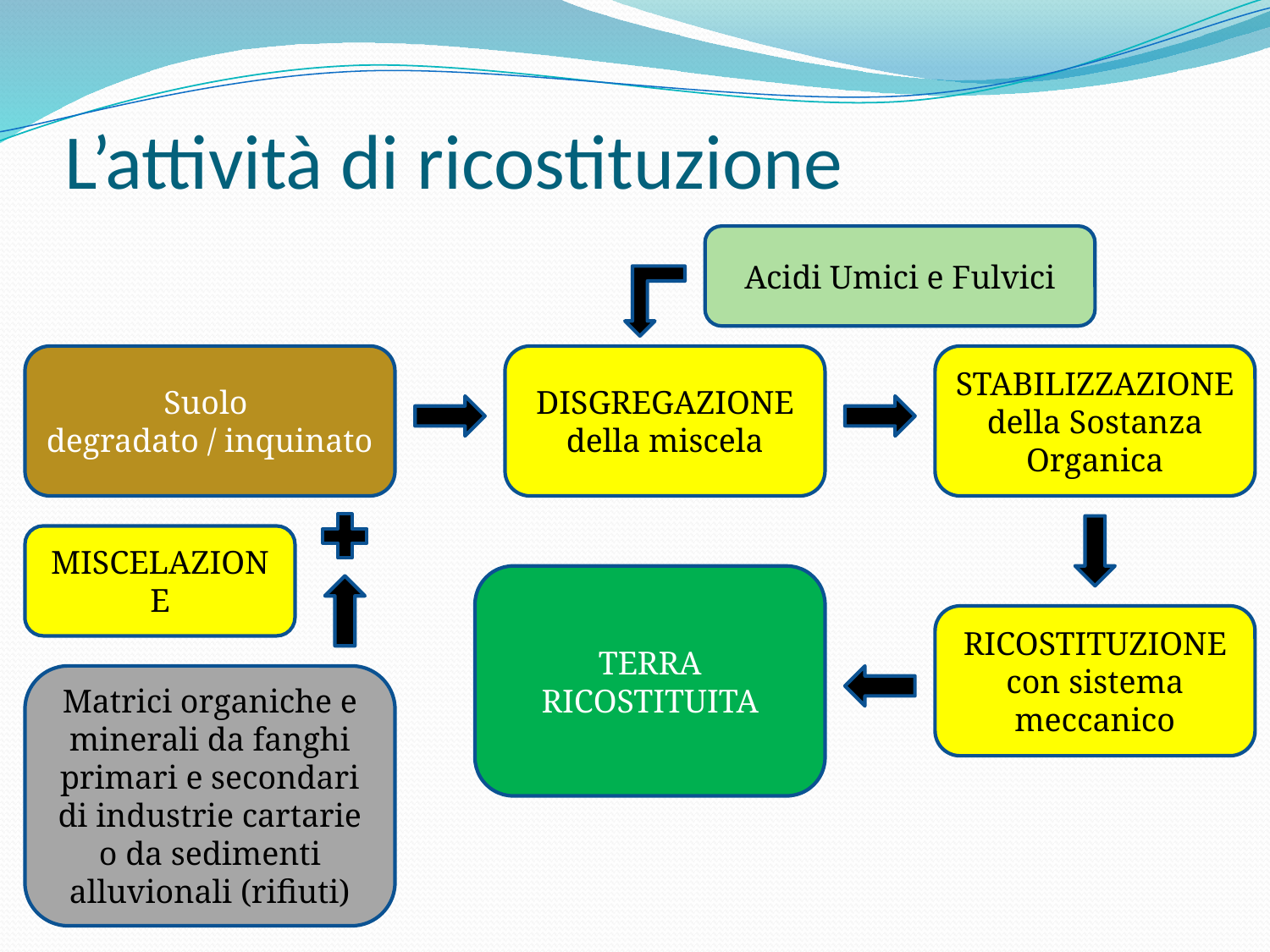

# L’attività di ricostituzione
Acidi Umici e Fulvici

Suolo
degradato / inquinato
DISGREGAZIONE della miscela
STABILIZZAZIONE della Sostanza Organica

MISCELAZIONE
TERRA RICOSTITUITA

RICOSTITUZIONE con sistema meccanico

Matrici organiche e minerali da fanghi primari e secondari di industrie cartarie o da sedimenti alluvionali (rifiuti)